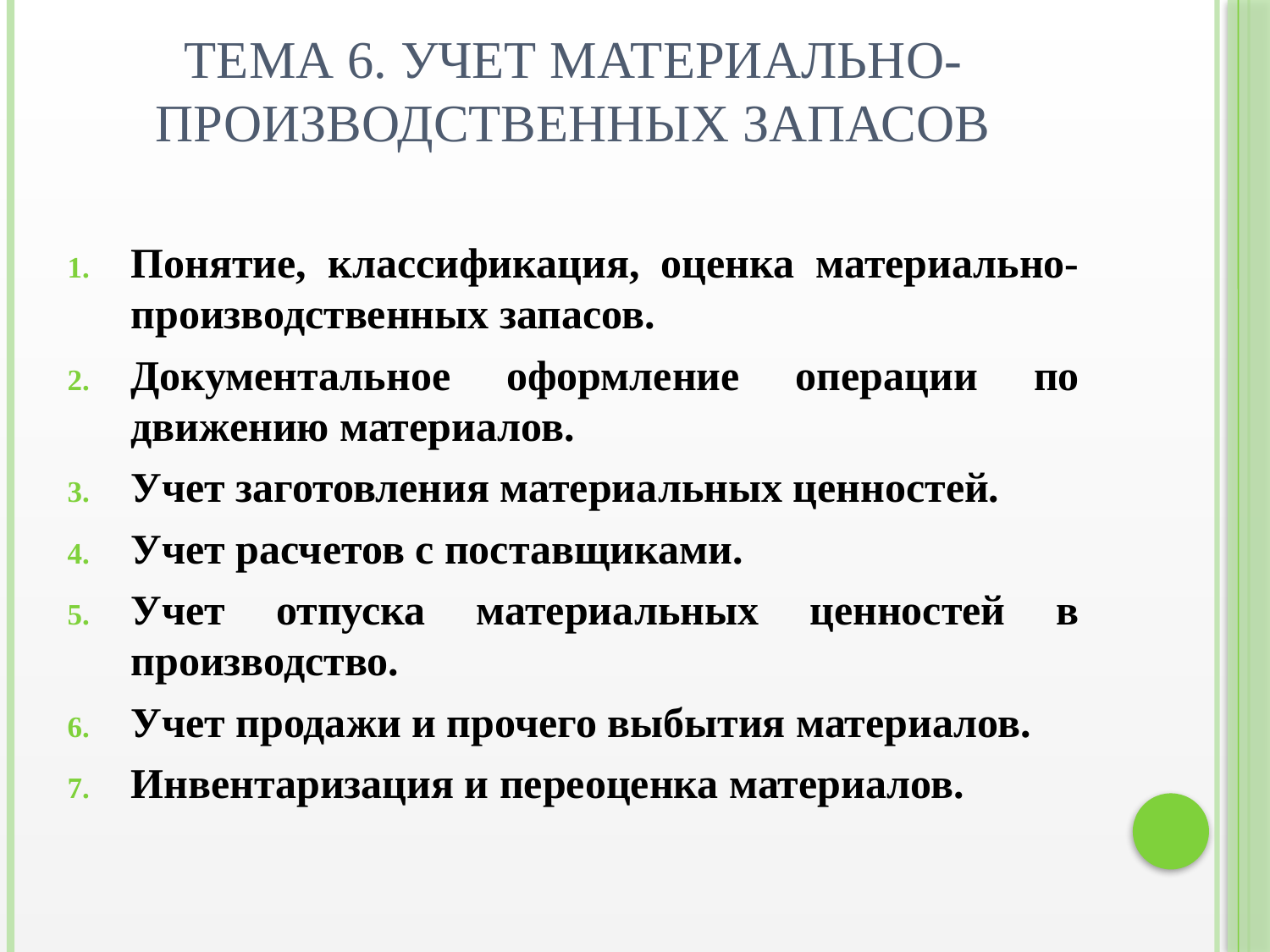

# Тема 6. УЧЕТ МАТЕРИАЛЬНО-ПРОИЗВОДСТВЕННЫХ ЗАПАСОВ
Понятие, классификация, оценка материально-производственных запасов.
Документальное оформление операции по движению материалов.
Учет заготовления материальных ценностей.
Учет расчетов с поставщиками.
Учет отпуска материальных ценностей в производство.
Учет продажи и прочего выбытия материалов.
Инвентаризация и переоценка материалов.